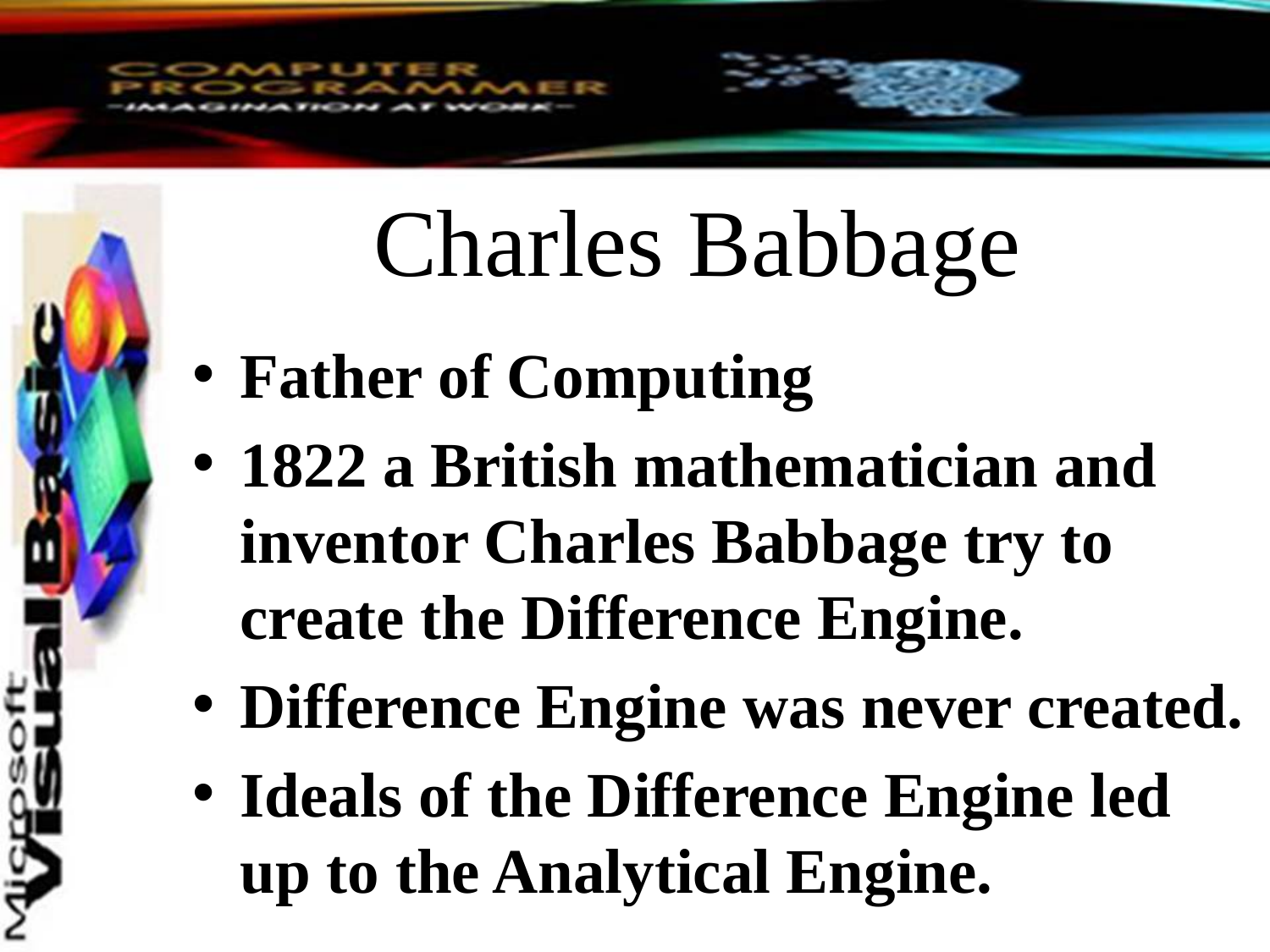

# Charles Babbage
Father of Computing
1822 a British mathematician and inventor Charles Babbage try to create the Difference Engine.
Difference Engine was never created.
Ideals of the Difference Engine led up to the Analytical Engine.